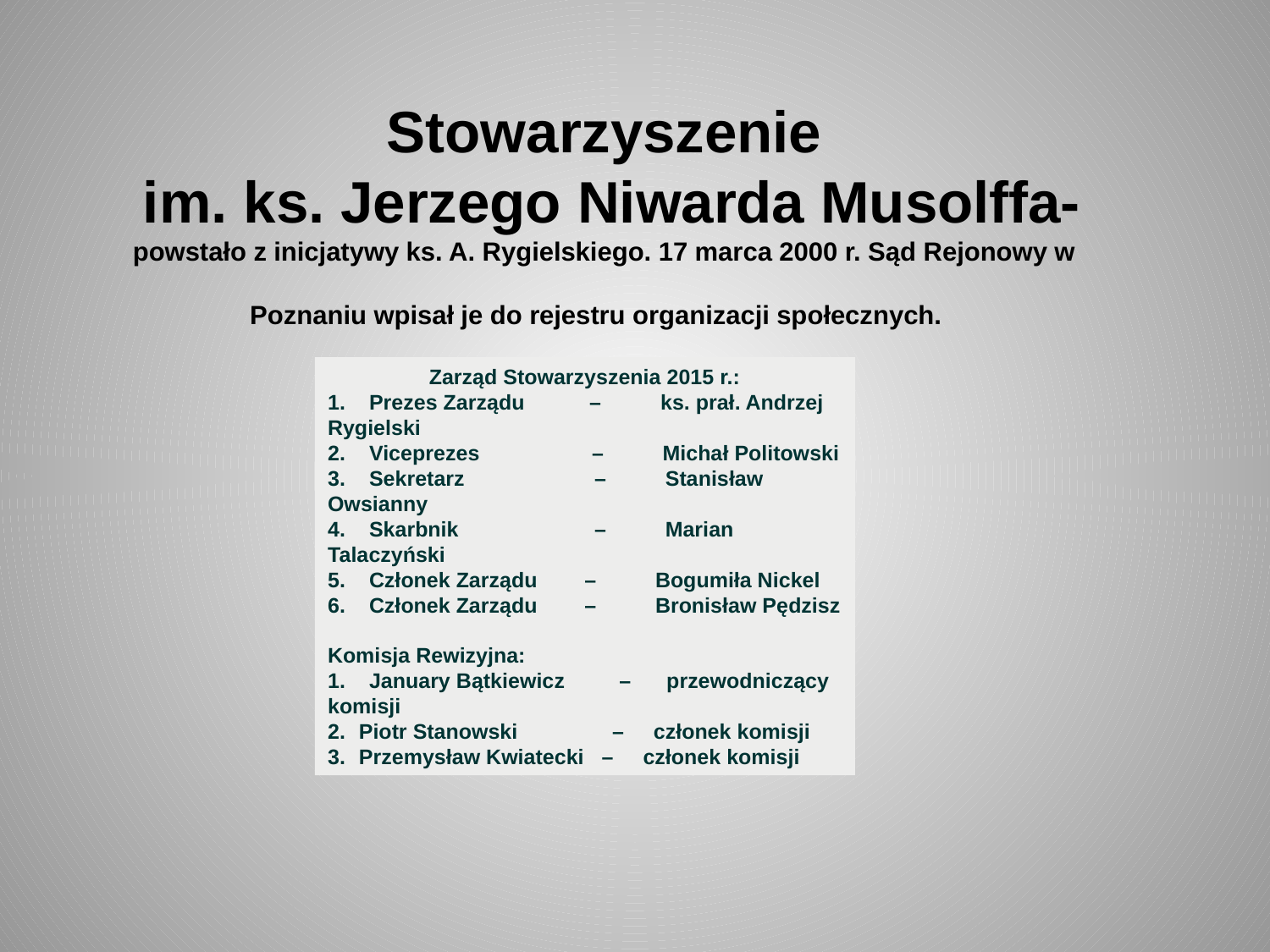

# Stowarzyszenie im. ks. Jerzego Niwarda Musolffa- powstało z inicjatywy ks. A. Rygielskiego. 17 marca 2000 r. Sąd Rejonowy w Poznaniu wpisał je do rejestru organizacji społecznych.
Zarząd Stowarzyszenia 2015 r.:
1.       Prezes Zarządu           –          ks. prał. Andrzej Rygielski
2.       Viceprezes                   –          Michał Politowski
3.       Sekretarz                      –          Stanisław Owsianny
4.       Skarbnik                       –          Marian Talaczyński
5.       Członek Zarządu        –          Bogumiła Nickel
6.       Członek Zarządu        –          Bronisław Pędzisz

Komisja Rewizyjna:
1.       January Bątkiewicz          –      przewodniczący komisji
2.    Piotr Stanowski                –     członek komisji
3.    Przemysław Kwiatecki   –     członek komisji